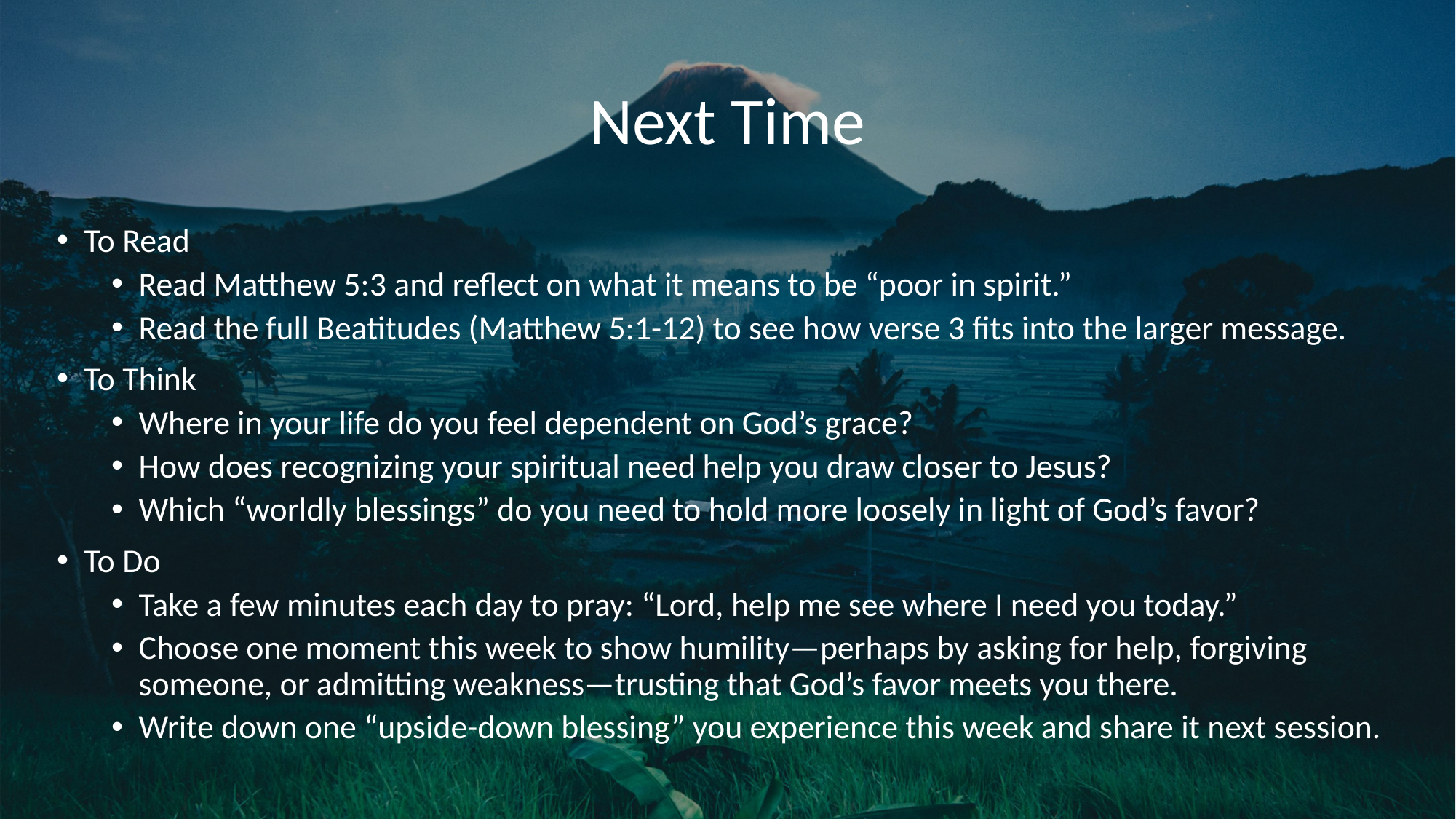

# Next Time
To Read
Read Matthew 5:3 and reflect on what it means to be “poor in spirit.”
Read the full Beatitudes (Matthew 5:1-12) to see how verse 3 fits into the larger message.
To Think
Where in your life do you feel dependent on God’s grace?
How does recognizing your spiritual need help you draw closer to Jesus?
Which “worldly blessings” do you need to hold more loosely in light of God’s favor?
To Do
Take a few minutes each day to pray: “Lord, help me see where I need you today.”
Choose one moment this week to show humility—perhaps by asking for help, forgiving someone, or admitting weakness—trusting that God’s favor meets you there.
Write down one “upside-down blessing” you experience this week and share it next session.